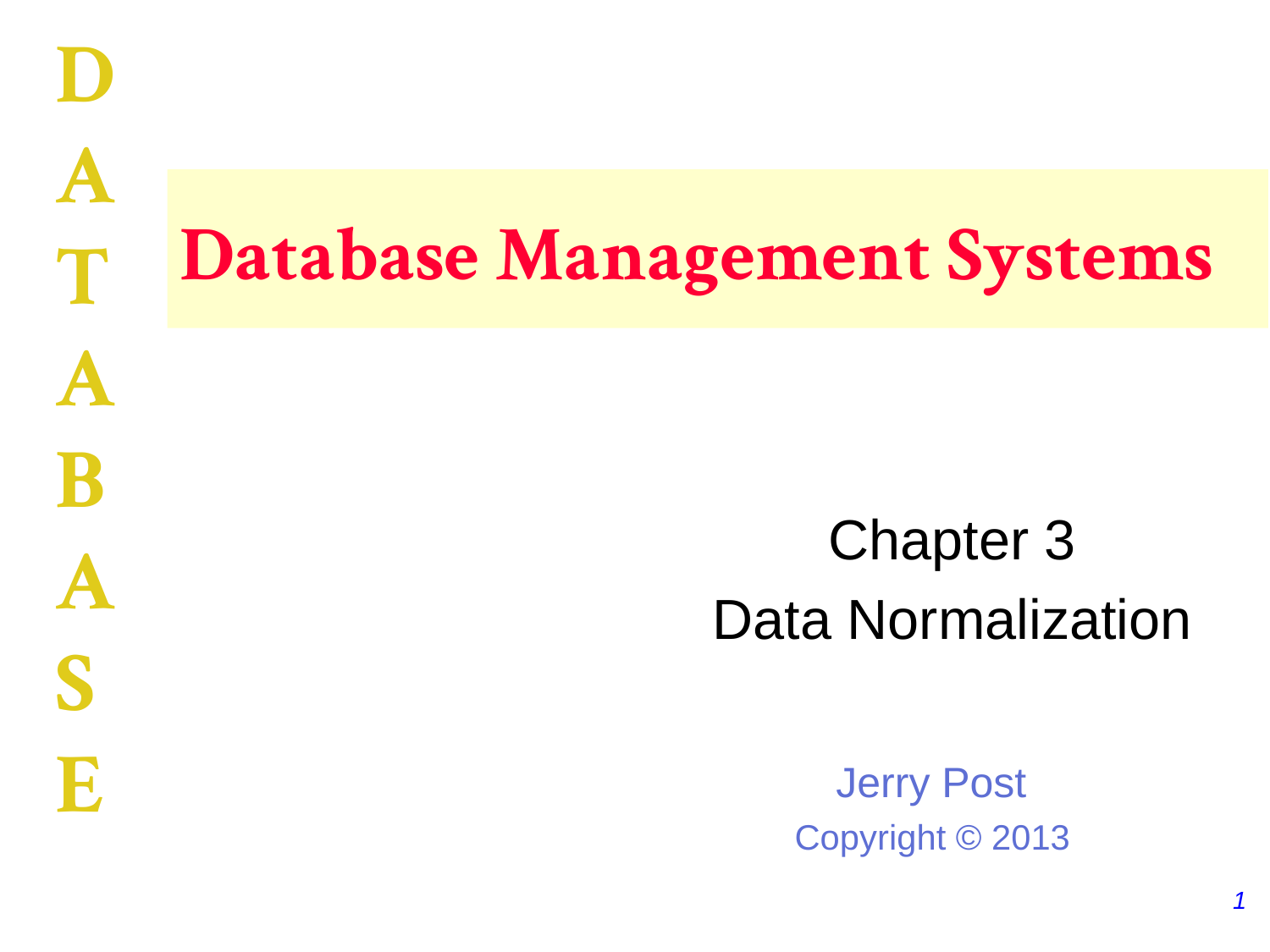

# Database Management Systems
Chapter 3
Data Normalization
1